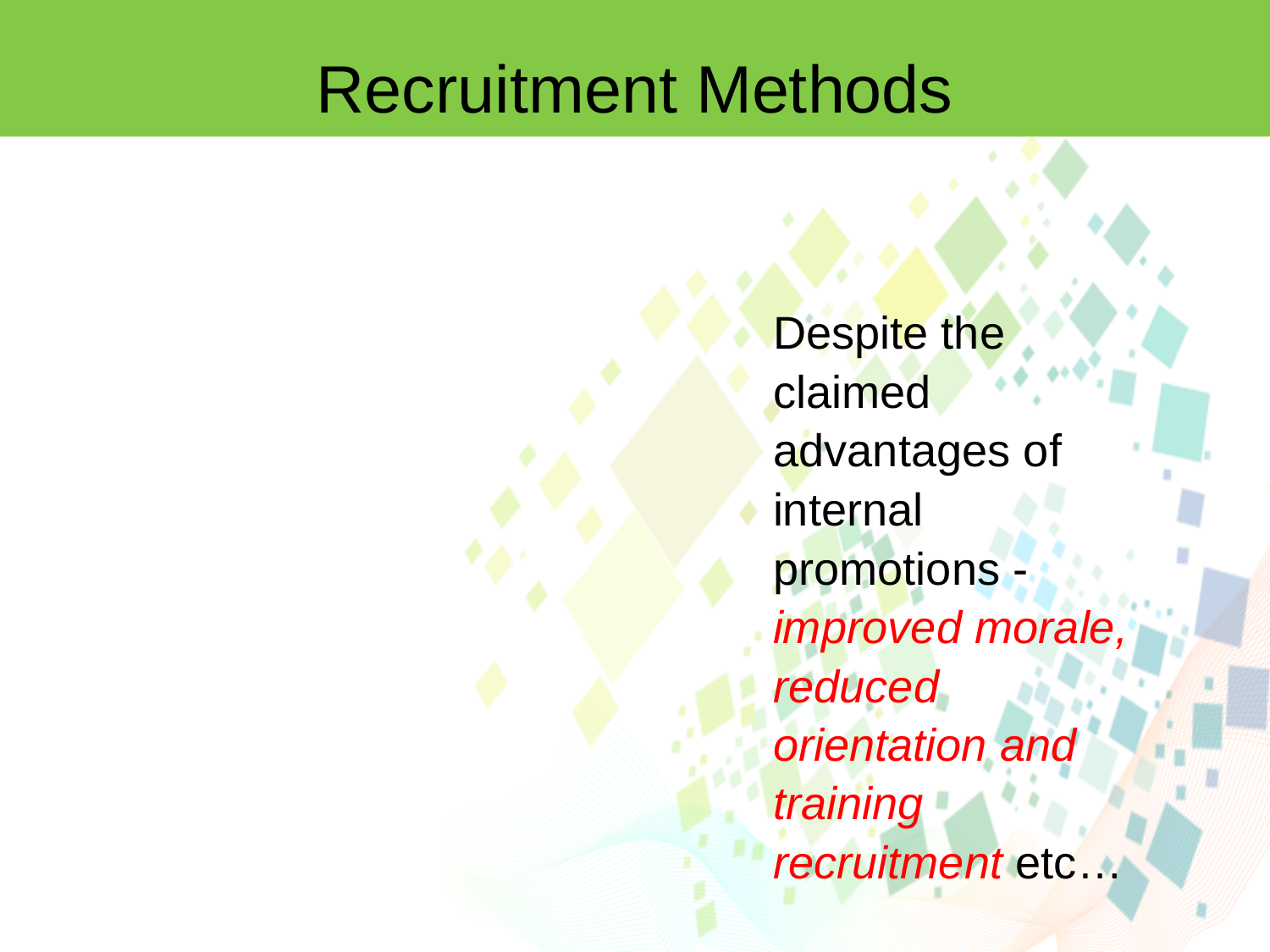

Recruitment Methods
Despite the claimed advantages of internal promotions - improved morale, reduced orientation and training recruitment etc…